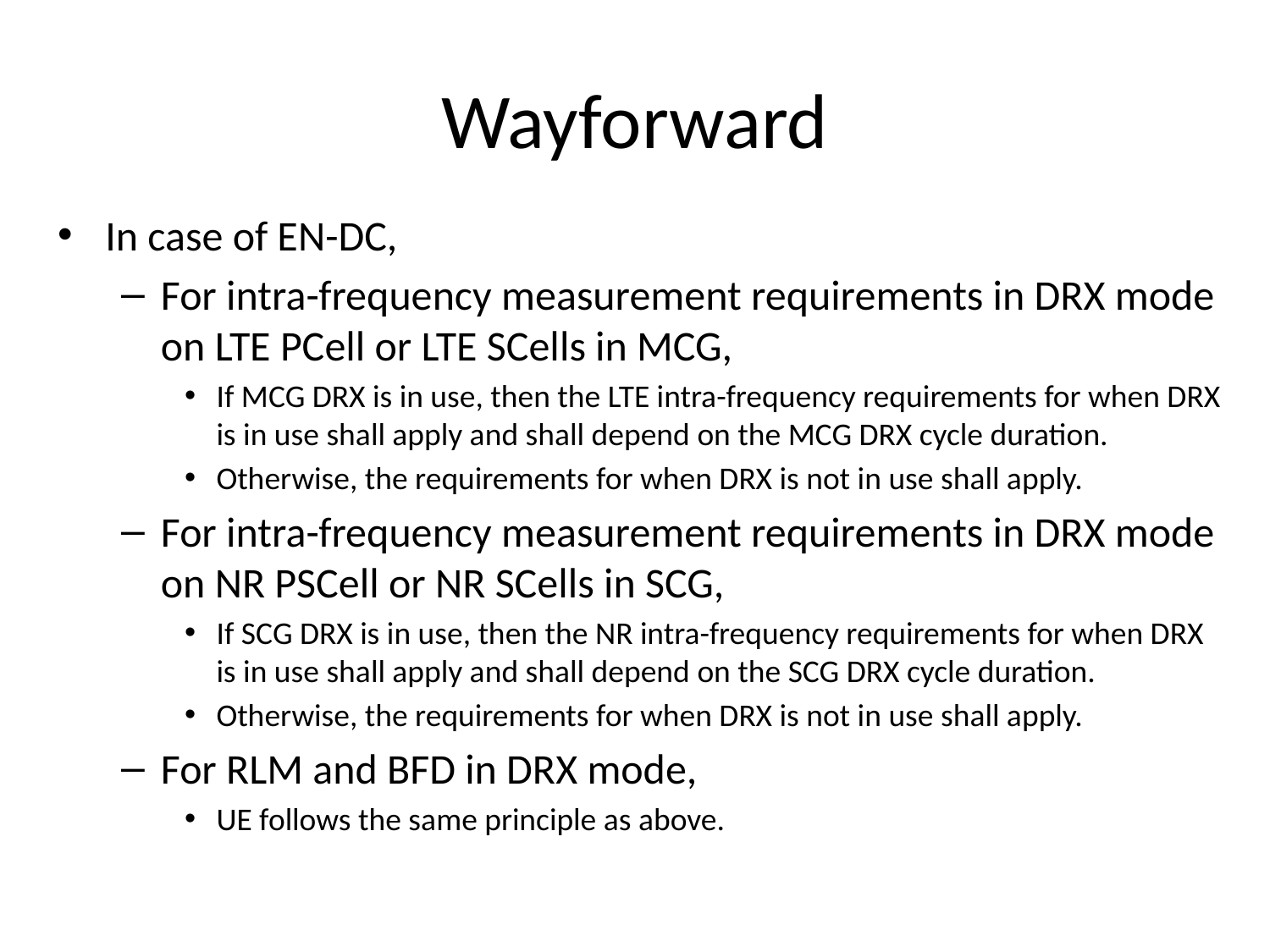

# Wayforward
In case of EN-DC,
For intra-frequency measurement requirements in DRX mode on LTE PCell or LTE SCells in MCG,
If MCG DRX is in use, then the LTE intra-frequency requirements for when DRX is in use shall apply and shall depend on the MCG DRX cycle duration.
Otherwise, the requirements for when DRX is not in use shall apply.
For intra-frequency measurement requirements in DRX mode on NR PSCell or NR SCells in SCG,
If SCG DRX is in use, then the NR intra-frequency requirements for when DRX is in use shall apply and shall depend on the SCG DRX cycle duration.
Otherwise, the requirements for when DRX is not in use shall apply.
For RLM and BFD in DRX mode,
UE follows the same principle as above.